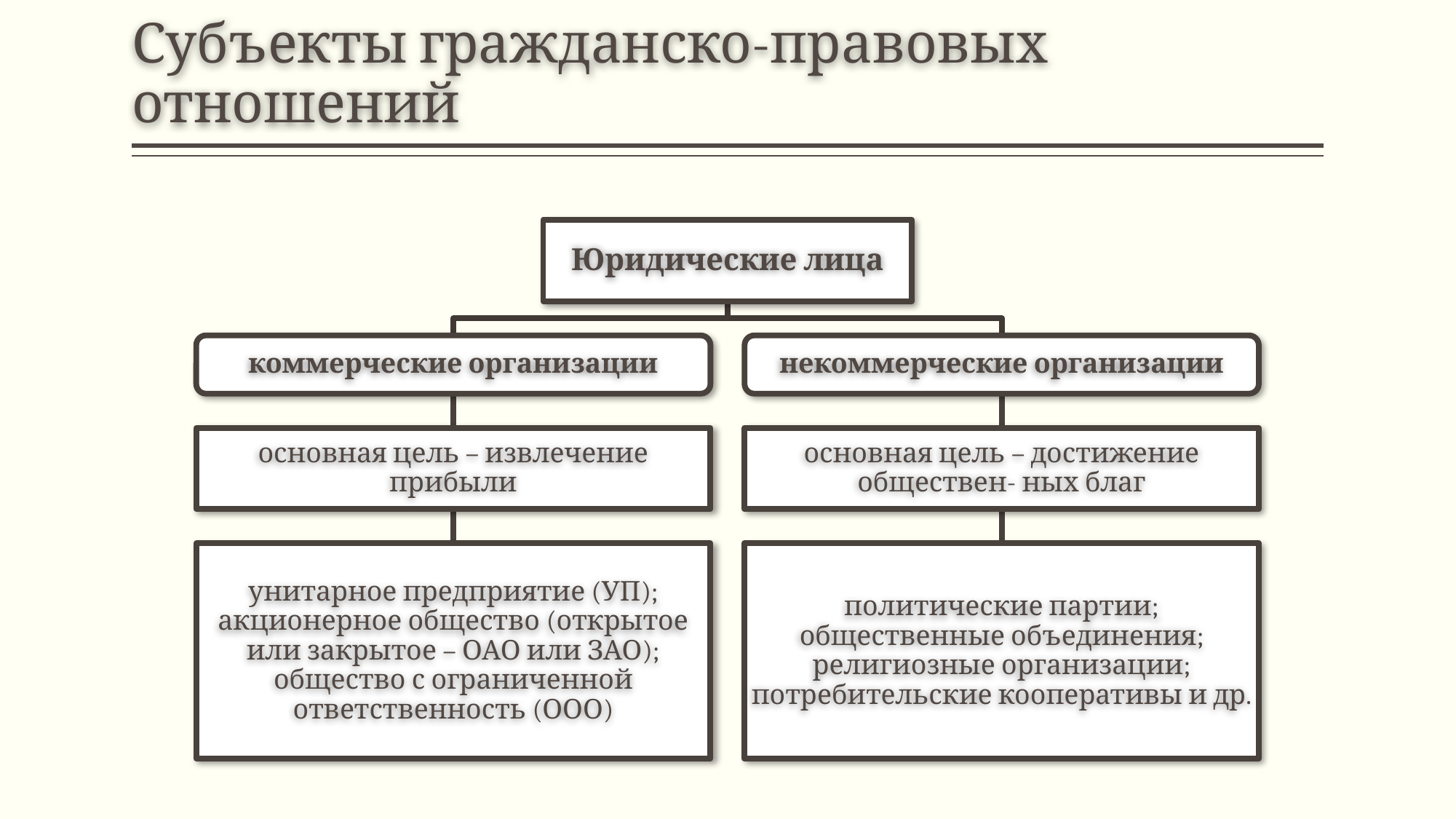

# Субъекты гражданско-правовых отношений

Юридические лица

коммерческие организации
некоммерческие организации

основная цель – извлечение прибыли

основная цель – достижение обществен- ных благ

унитарное предприятие (УП); акционерное общество (открытое или закрытое – ОАО или ЗАО); общество с ограниченной ответственность (ООО)

политические партии; общественные объединения; религиозные организации; потребительские кооперативы и др.